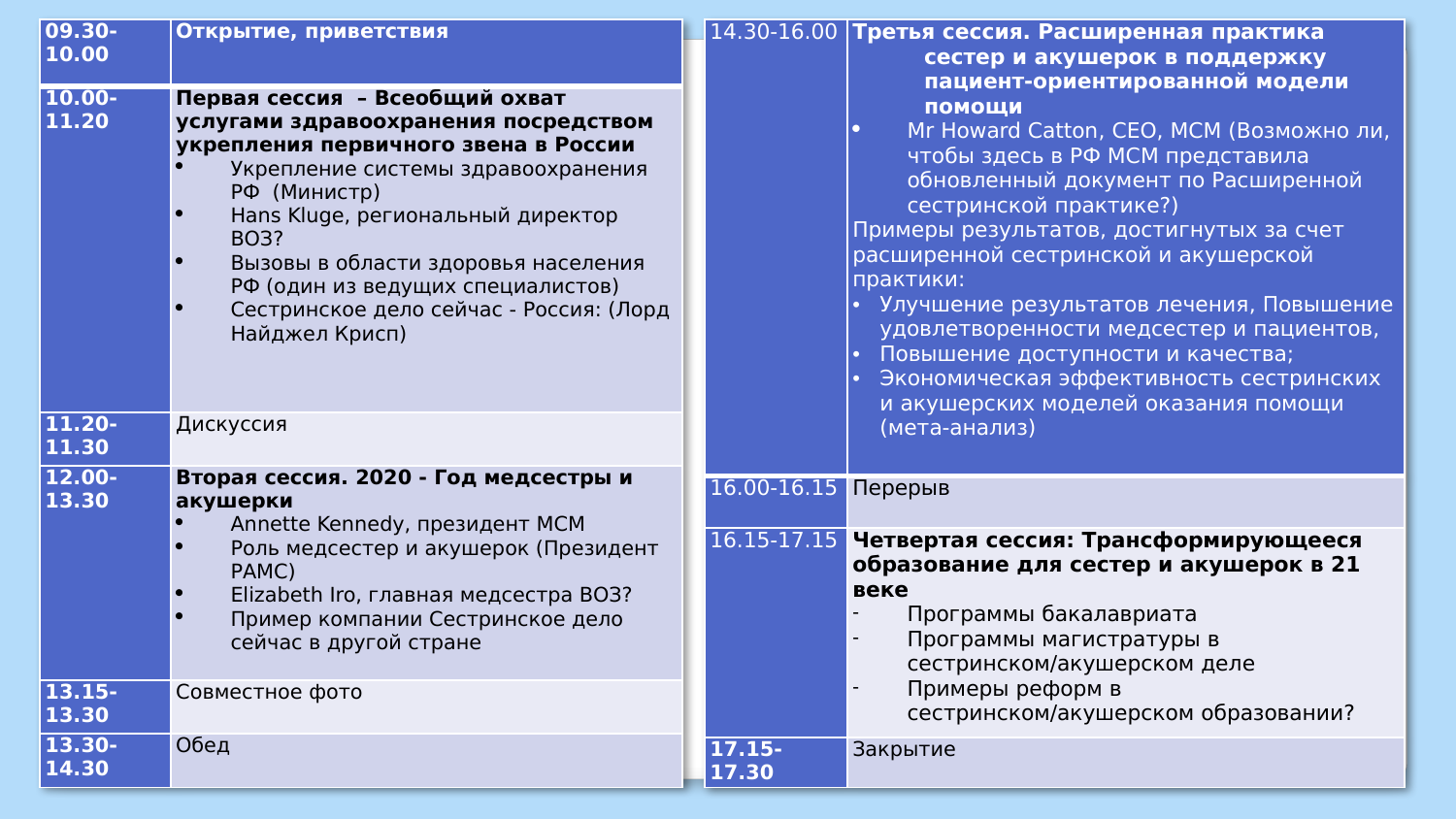

| 09.30-10.00 | Открытие, приветствия |
| --- | --- |
| 10.00-11.20 | Первая сессия – Всеобщий охват услугами здравоохранения посредством укрепления первичного звена в России Укрепление системы здравоохранения РФ (Министр) Hans Kluge, региональный директор ВОЗ? Вызовы в области здоровья населения РФ (один из ведущих специалистов) Сестринское дело сейчас - Россия: (Лорд Найджел Крисп) |
| 11.20-11.30 | Дискуссия |
| 12.00-13.30 | Вторая сессия. 2020 - Год медсестры и акушерки Annette Kennedy, президент МСМ Роль медсестер и акушерок (Президент РАМС) Elizabeth Iro, главная медсестра ВОЗ? Пример компании Сестринское дело сейчас в другой стране |
| 13.15-13.30 | Совместное фото |
| 13.30-14.30 | Обед |
| 14.30-16.00 | Третья сессия. Расширенная практика сестер и акушерок в поддержку пациент-ориентированной модели помощи Mr Howard Catton, CEO, МСМ (Возможно ли, чтобы здесь в РФ МСМ представила обновленный документ по Расширенной сестринской практике?) Примеры результатов, достигнутых за счет расширенной сестринской и акушерской практики: Улучшение результатов лечения, Повышение удовлетворенности медсестер и пациентов, Повышение доступности и качества; Экономическая эффективность сестринских и акушерских моделей оказания помощи (мета-анализ) |
| --- | --- |
| 16.00-16.15 | Перерыв |
| 16.15-17.15 | Четвертая сессия: Трансформирующееся образование для сестер и акушерок в 21 веке Программы бакалавриата Программы магистратуры в сестринском/акушерском деле Примеры реформ в сестринском/акушерском образовании? |
| 17.15-17.30 | Закрытие |